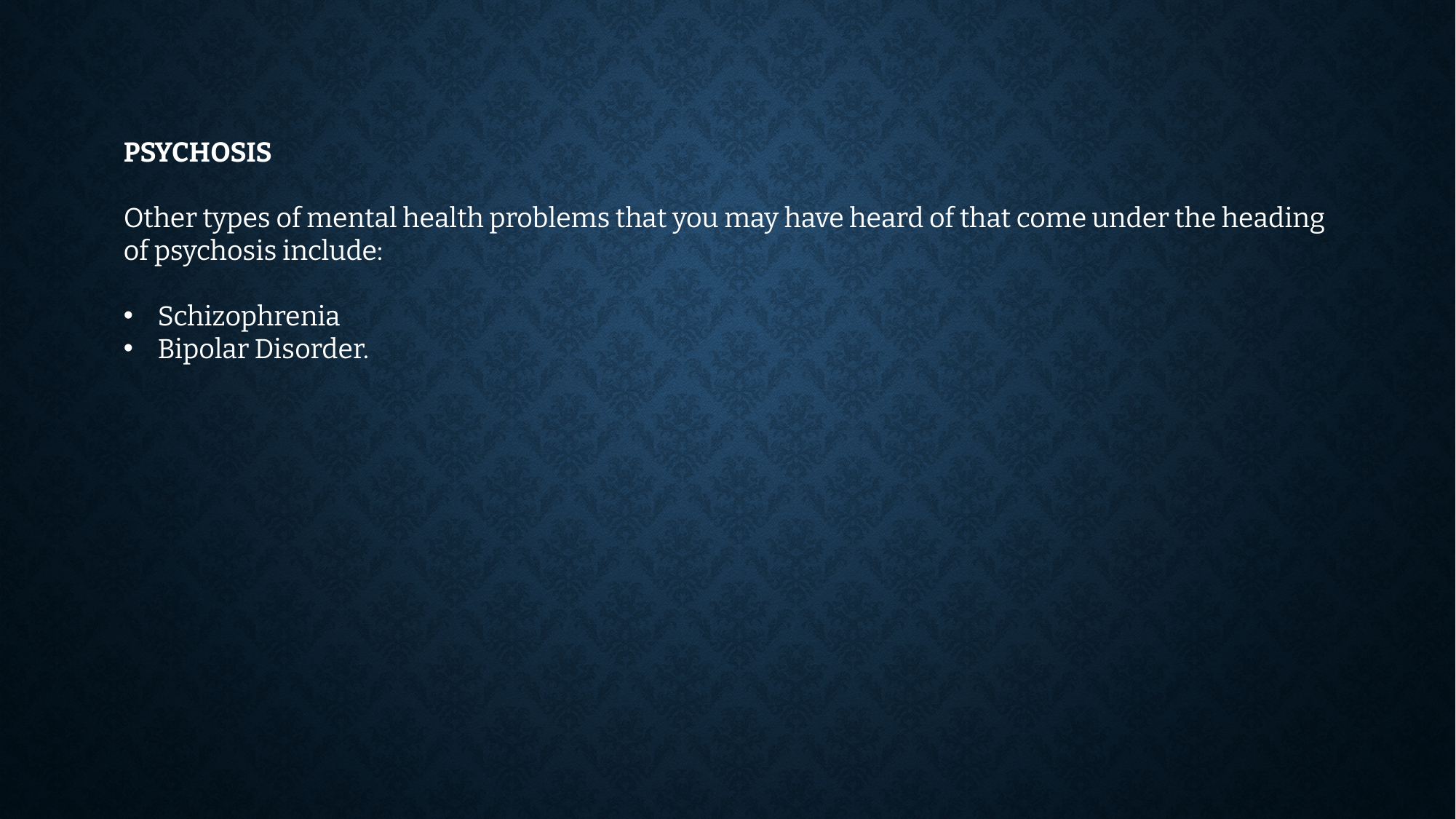

PSYCHOSIS

Other types of mental health problems that you may have heard of that come under the heading of psychosis include:

Schizophrenia
Bipolar Disorder.